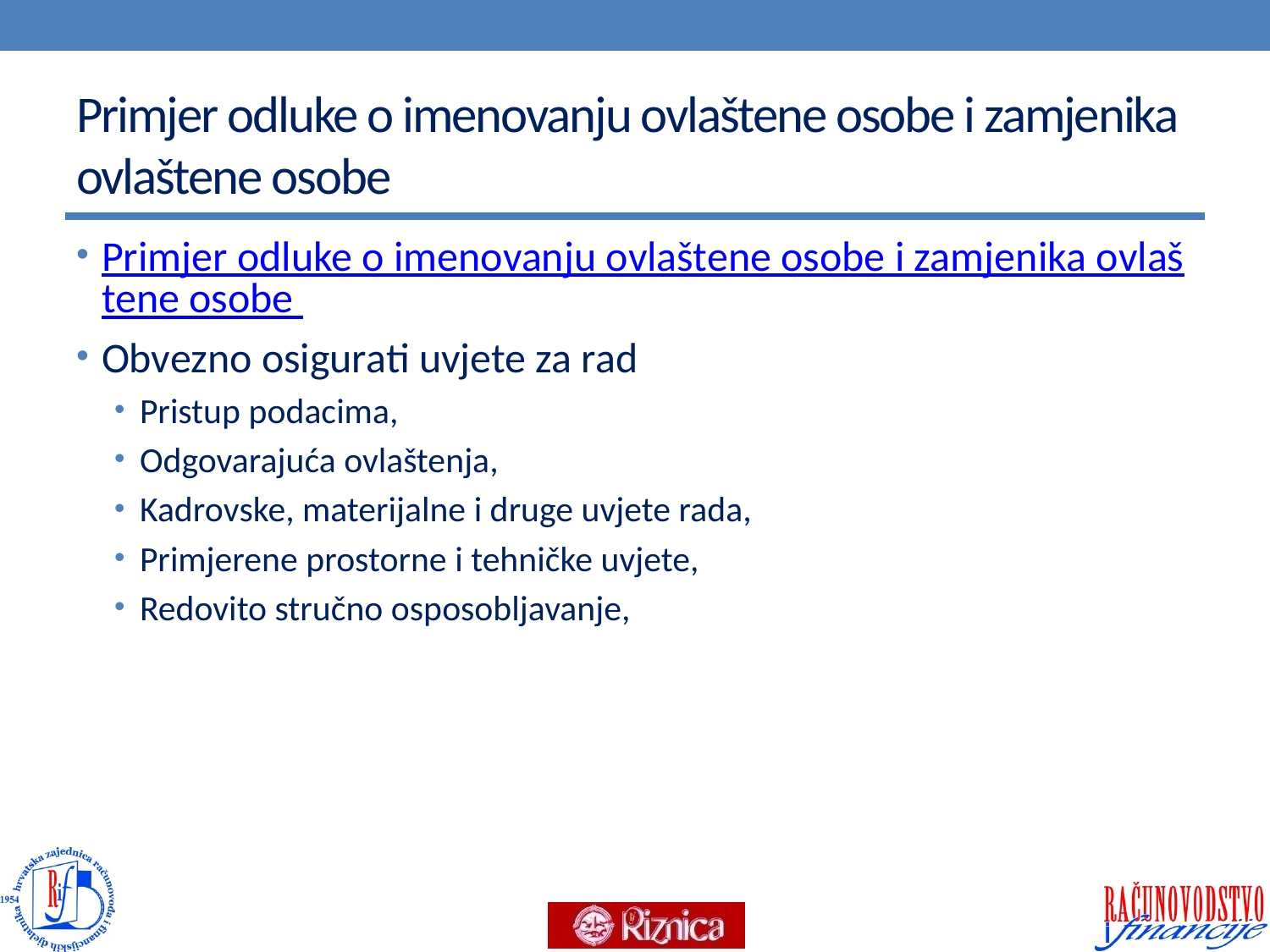

# Primjer odluke o imenovanju ovlaštene osobe i zamjenika ovlaštene osobe
Primjer odluke o imenovanju ovlaštene osobe i zamjenika ovlaštene osobe
Obvezno osigurati uvjete za rad
Pristup podacima,
Odgovarajuća ovlaštenja,
Kadrovske, materijalne i druge uvjete rada,
Primjerene prostorne i tehničke uvjete,
Redovito stručno osposobljavanje,